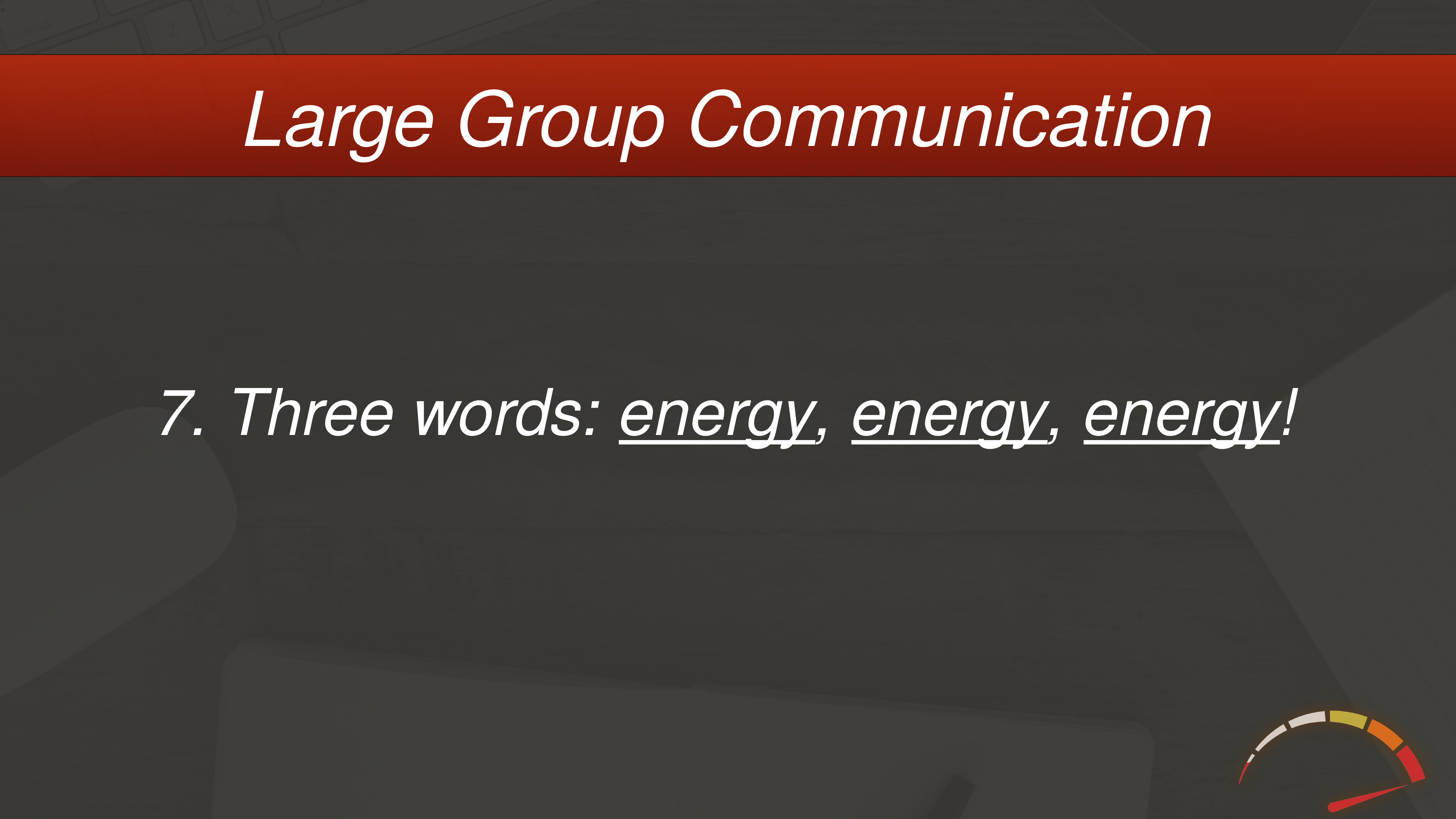

Large Group Communication
7. Three words: energy, energy, energy!